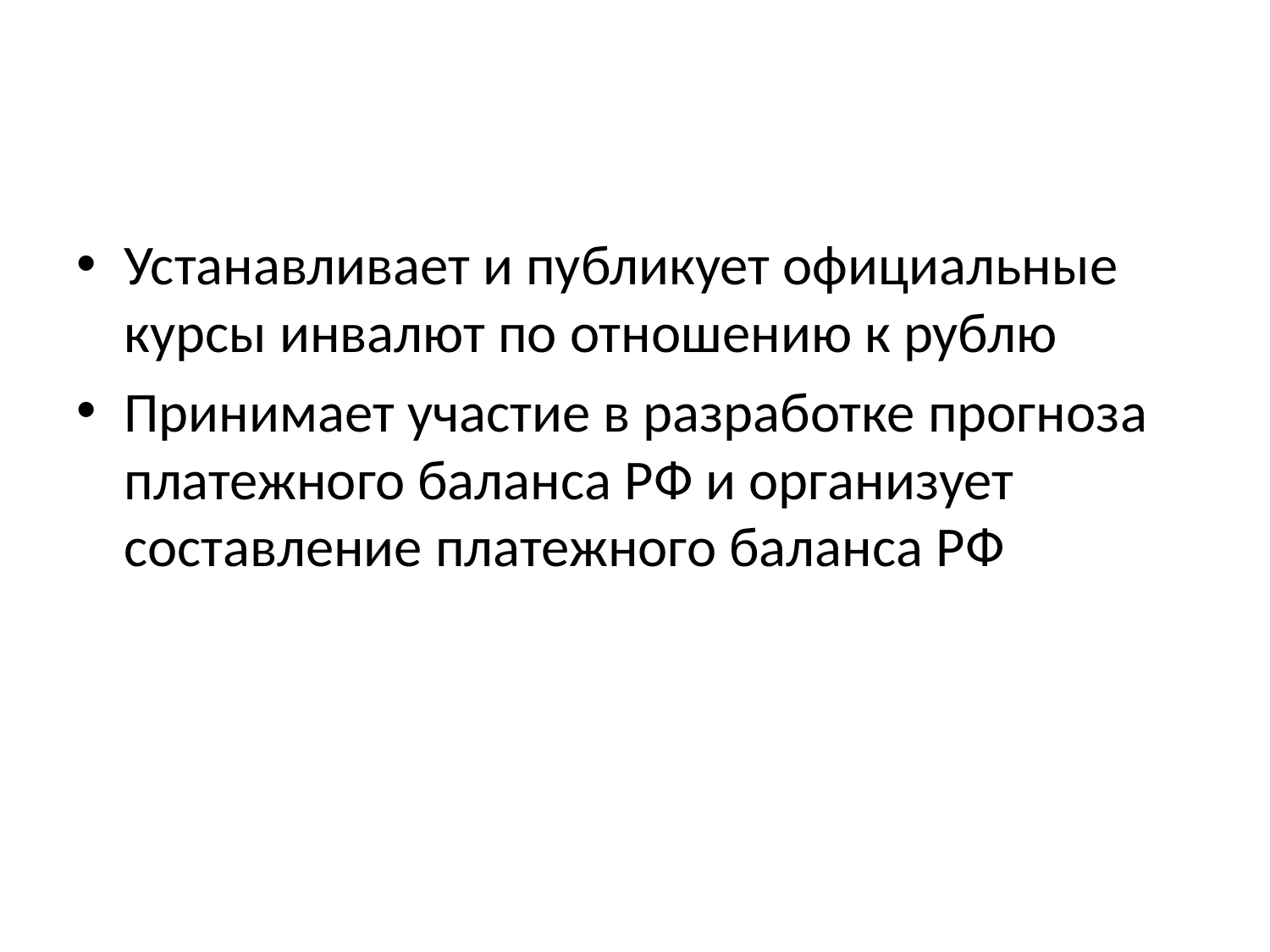

#
Устанавливает и публикует официальные курсы инвалют по отношению к рублю
Принимает участие в разработке прогноза платежного баланса РФ и организует составление платежного баланса РФ